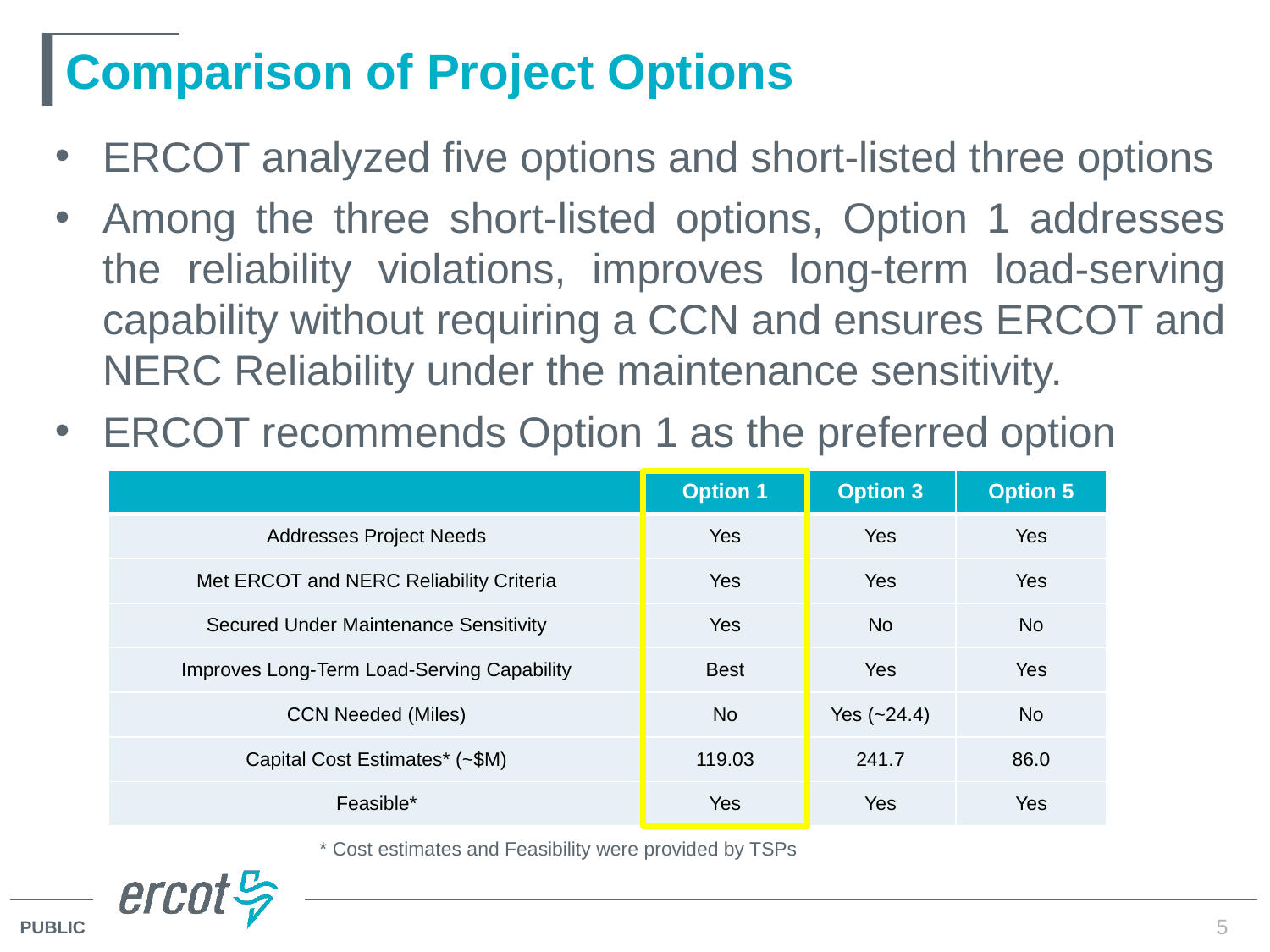

# Comparison of Project Options
ERCOT analyzed five options and short-listed three options
Among the three short-listed options, Option 1 addresses the reliability violations, improves long-term load-serving capability without requiring a CCN and ensures ERCOT and NERC Reliability under the maintenance sensitivity.
ERCOT recommends Option 1 as the preferred option

|  | Option 1 | Option 3 | Option 5 |
| --- | --- | --- | --- |
| Addresses Project Needs | Yes | Yes | Yes |
| Met ERCOT and NERC Reliability Criteria | Yes | Yes | Yes |
| Secured Under Maintenance Sensitivity | Yes | No | No |
| Improves Long-Term Load-Serving Capability | Best | Yes | Yes |
| CCN Needed (Miles) | No | Yes (~24.4) | No |
| Capital Cost Estimates\* (~$M) | 119.03 | 241.7 | 86.0 |
| Feasible\* | Yes | Yes | Yes |
* Cost estimates and Feasibility were provided by TSPs
5